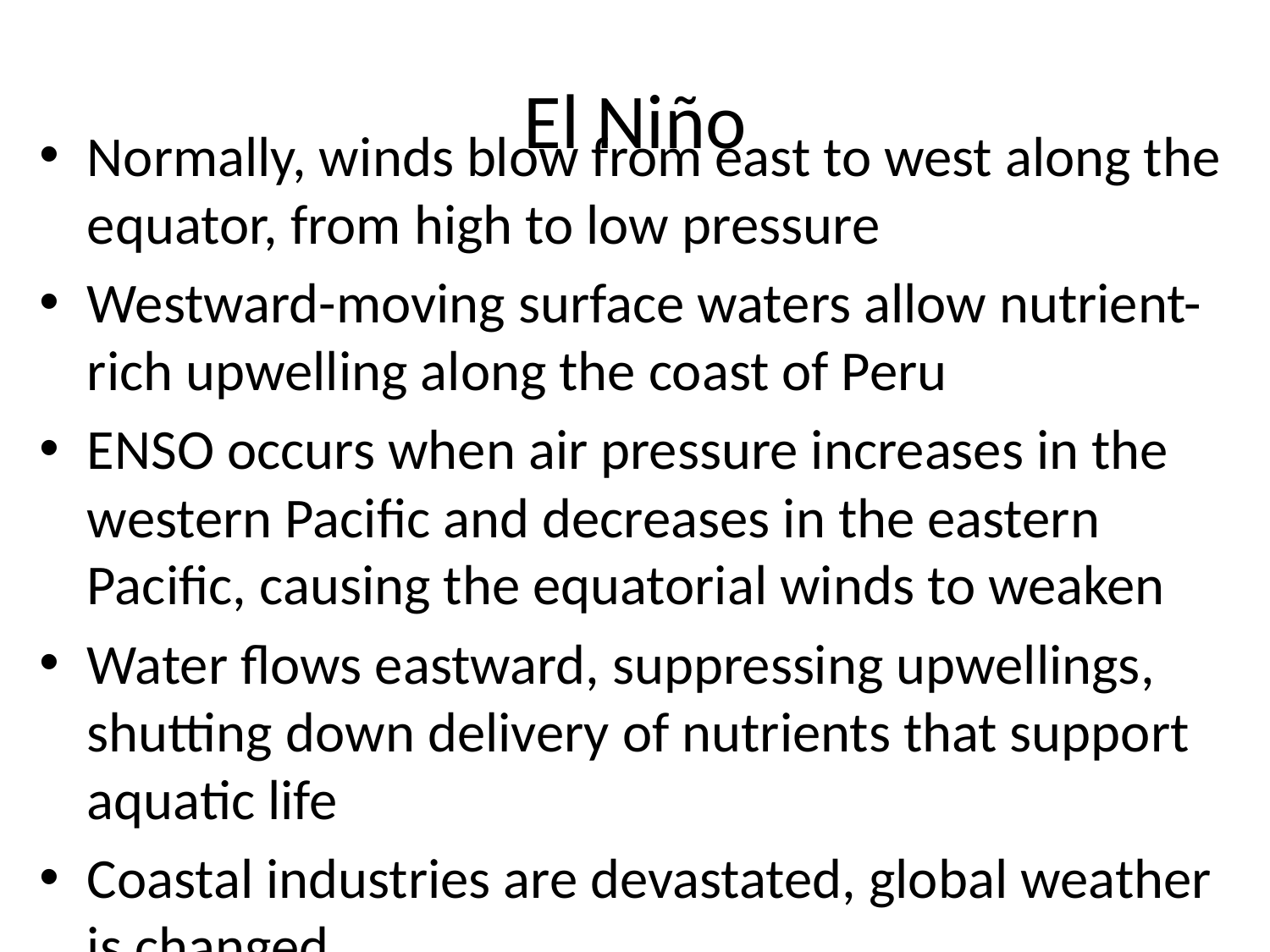

# El Niño
Normally, winds blow from east to west along the equator, from high to low pressure
Westward-moving surface waters allow nutrient-rich upwelling along the coast of Peru
ENSO occurs when air pressure increases in the western Pacific and decreases in the eastern Pacific, causing the equatorial winds to weaken
Water flows eastward, suppressing upwellings, shutting down delivery of nutrients that support aquatic life
Coastal industries are devastated, global weather is changed